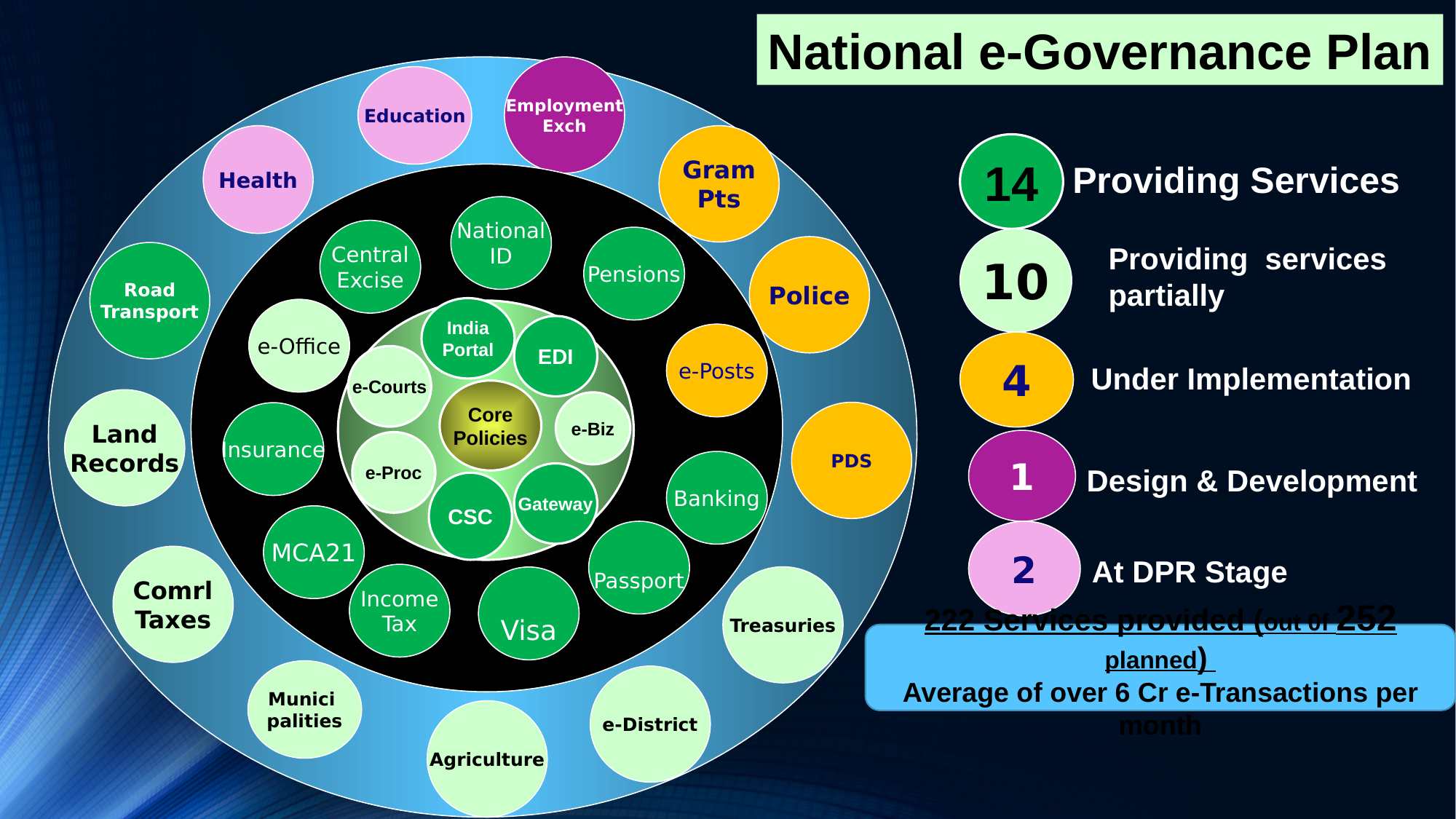

National e-Governance Plan

Employment
Exch
Education
Police
Road
Transport
Land
Records
PDS
Comrl
Taxes
Treasuries
Munici
palities
e-District
Agriculture

National
ID
Central
Excise

Pensions

e-Office

e-Posts

Insurance

Banking

MCA21

Passport
Income
Tax

India
Portal

EDI

e-Courts

Gateway

CSC

Core
Policies
Health
Gram
Pts

14

Providing Services
10
Providing  services
partially
4
Under Implementation
1
Design & Development
2
At DPR Stage

e-Biz

e-Proc

Visa
222 Services provided (out 0f 252 planned)
Average of over 6 Cr e-Transactions per month